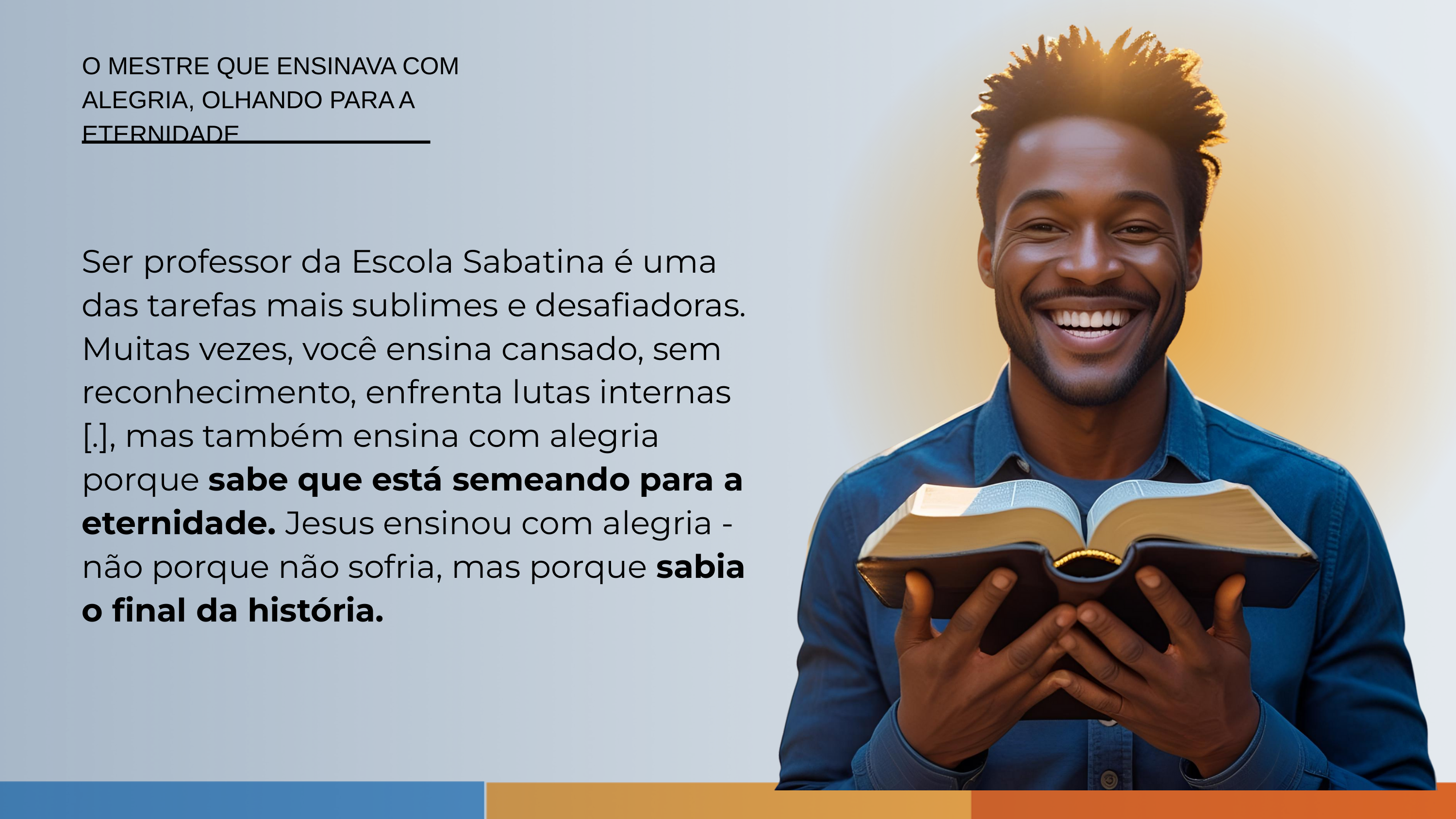

O MESTRE QUE ENSINAVA COM ALEGRIA, OLHANDO PARA A ETERNIDADE

Ser professor da Escola Sabatina é uma das tarefas mais sublimes e desafiadoras. Muitas vezes, você ensina cansado, sem reconhecimento, enfrenta lutas internas [.], mas também ensina com alegria porque sabe que está semeando para a eternidade. Jesus ensinou com alegria - não porque não sofria, mas porque sabia o final da história.